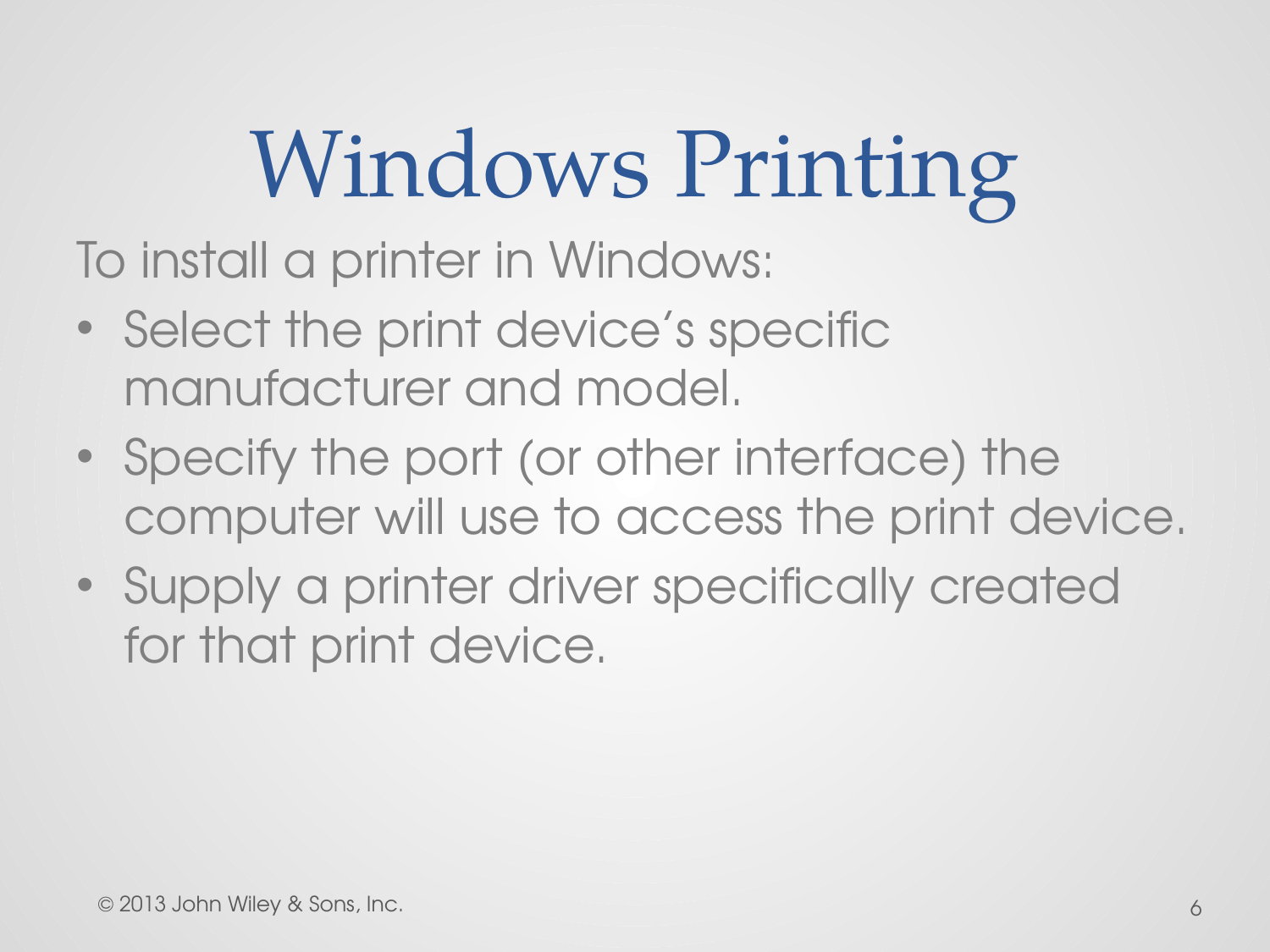

# Windows Printing
To install a printer in Windows:
Select the print device’s specific manufacturer and model.
Specify the port (or other interface) the computer will use to access the print device.
Supply a printer driver specifically created for that print device.

© 2013 John Wiley & Sons, Inc.
6